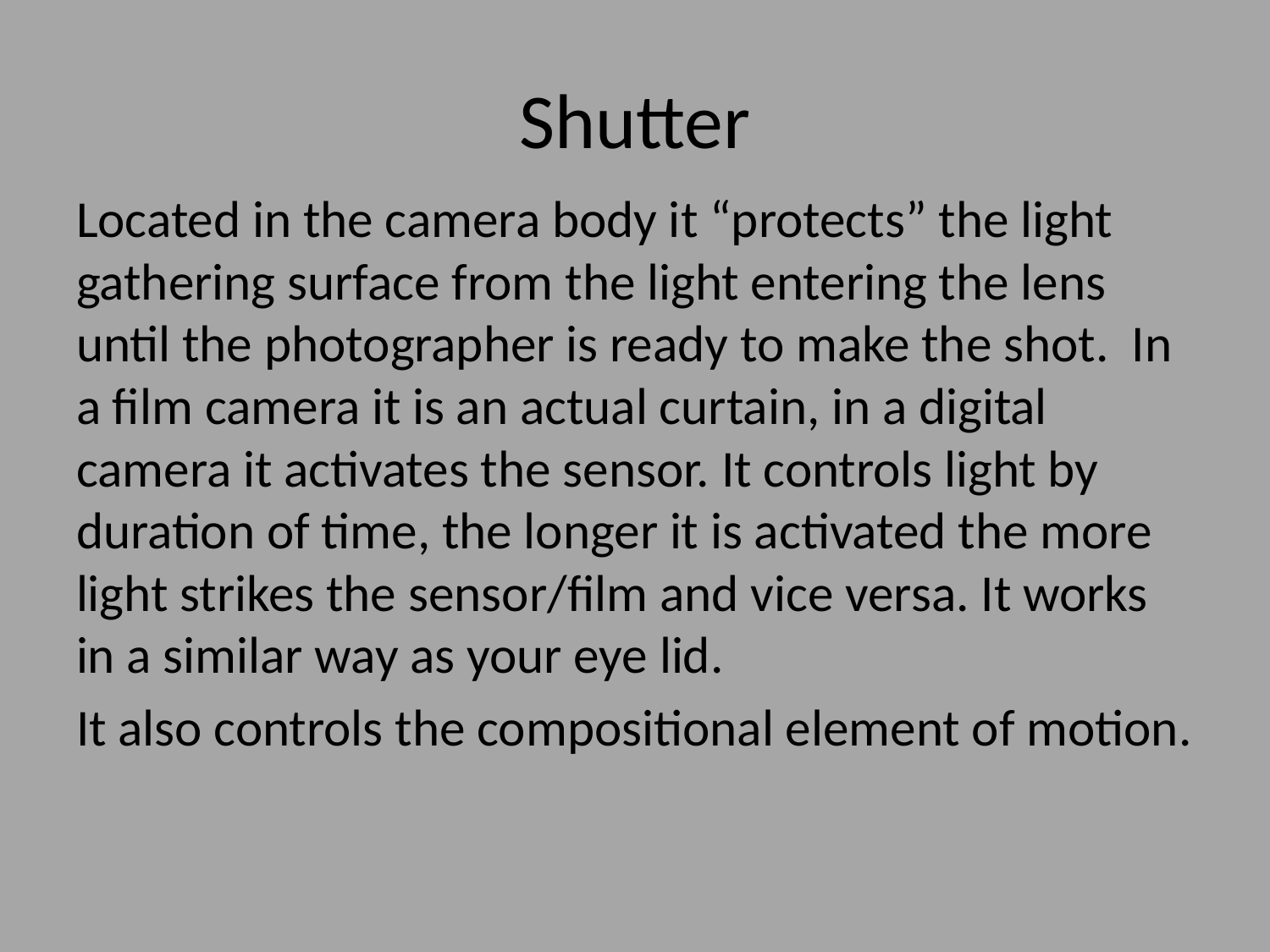

# Shutter
Located in the camera body it “protects” the light gathering surface from the light entering the lens until the photographer is ready to make the shot.  In a film camera it is an actual curtain, in a digital camera it activates the sensor. It controls light by duration of time, the longer it is activated the more light strikes the sensor/film and vice versa. It works in a similar way as your eye lid.
It also controls the compositional element of motion.